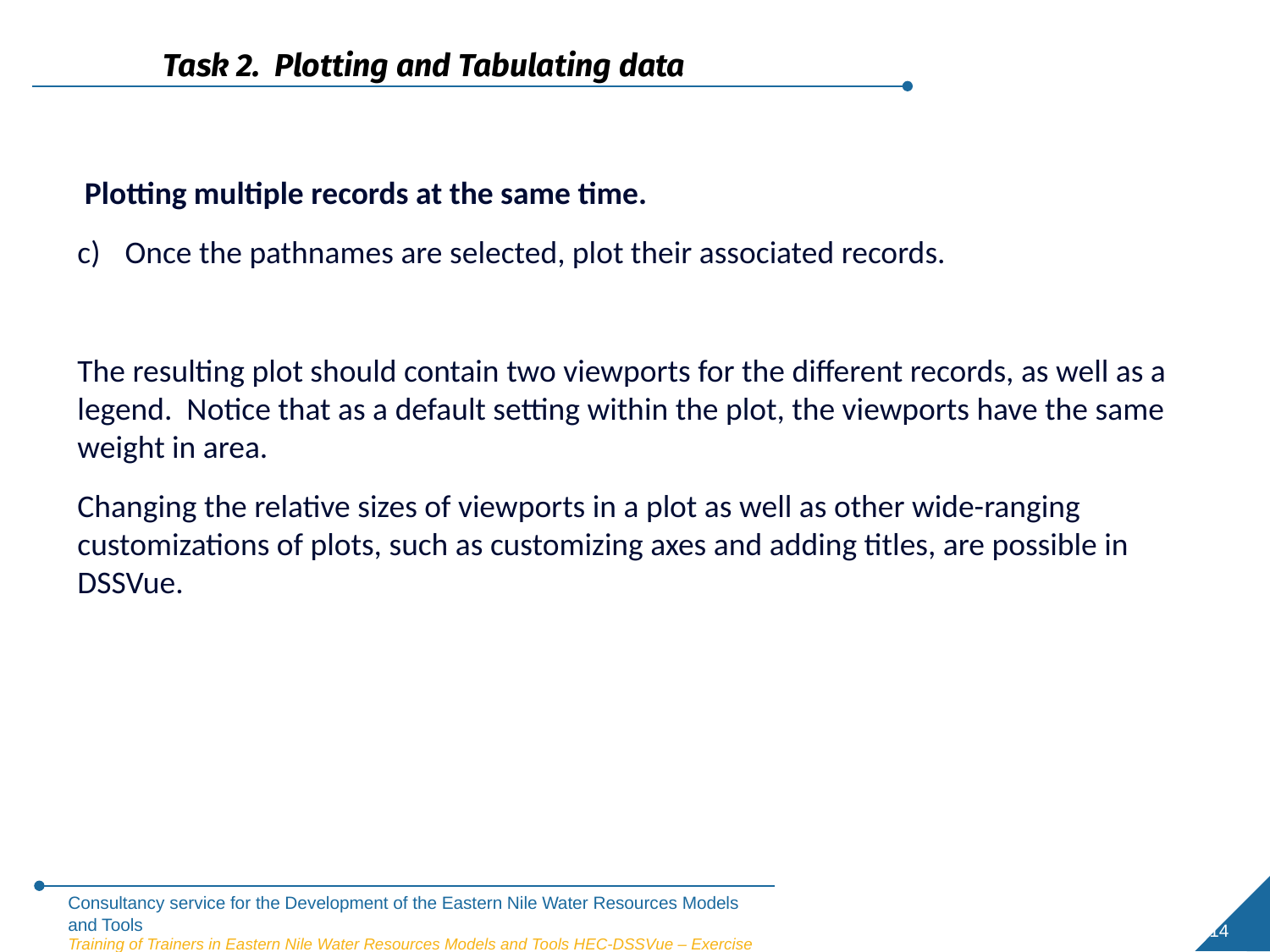

Task 2.  Plotting and Tabulating data
 Plotting multiple records at the same time.
Once the pathnames are selected, plot their associated records.

The resulting plot should contain two viewports for the different records, as well as a legend.  Notice that as a default setting within the plot, the viewports have the same weight in area.
Changing the relative sizes of viewports in a plot as well as other wide-ranging customizations of plots, such as customizing axes and adding titles, are possible in DSSVue.